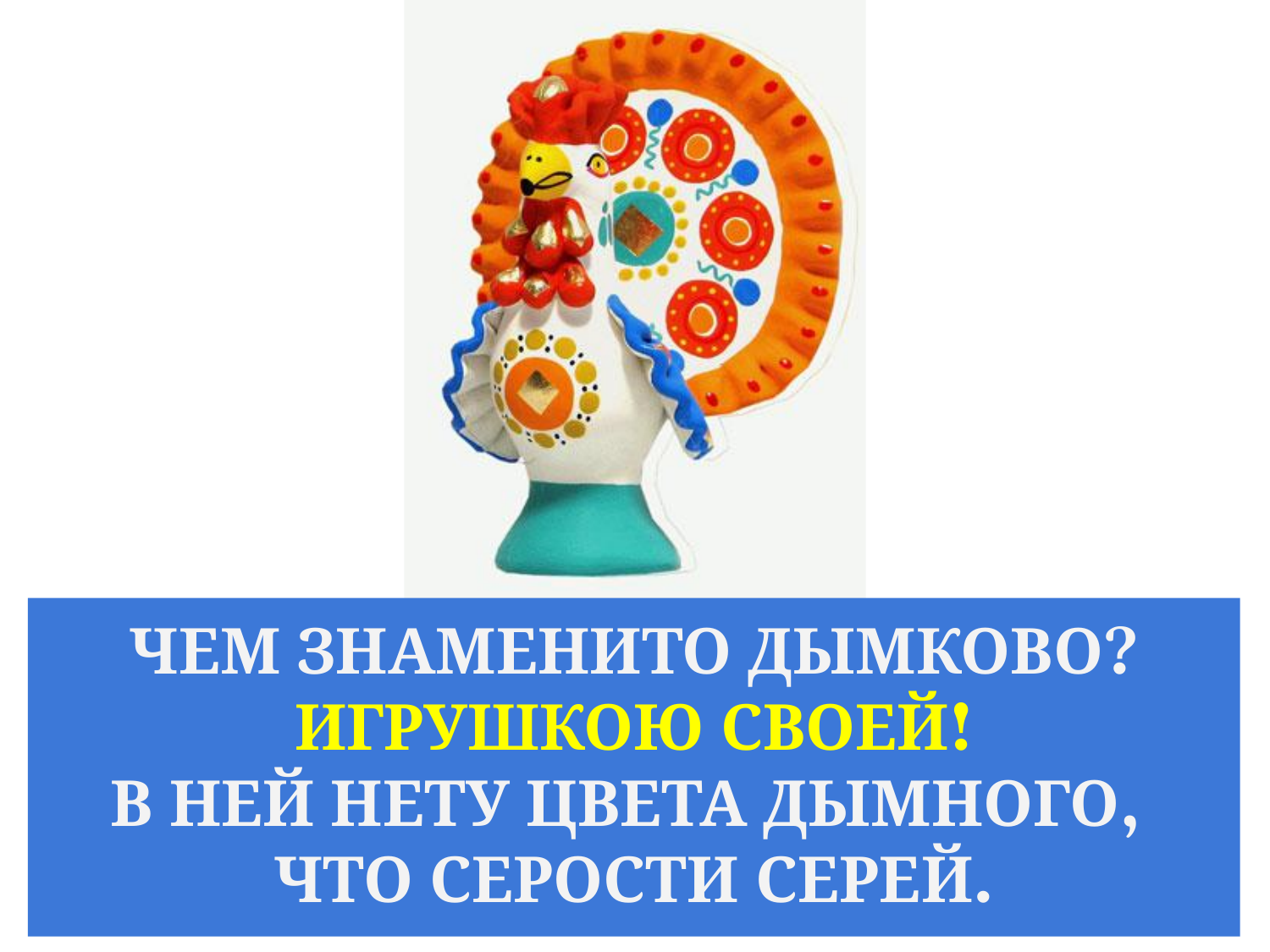

ЧЕМ ЗНАМЕНИТО ДЫМКОВО?
ИГРУШКОЮ СВОЕЙ!
В НЕЙ НЕТУ ЦВЕТА ДЫМНОГО,
ЧТО СЕРОСТИ СЕРЕЙ.